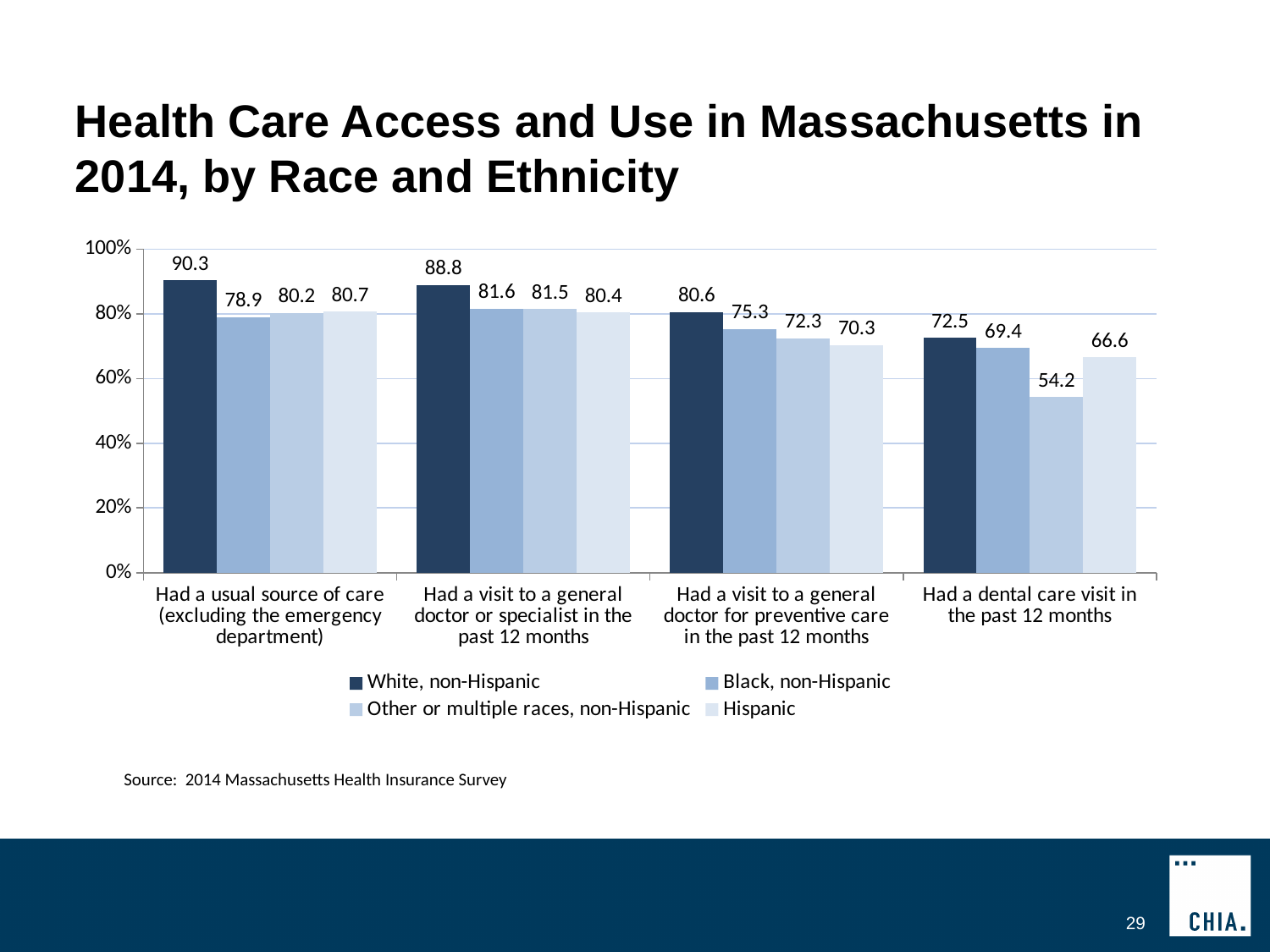

# Health Care Access and Use in Massachusetts in 2014, by Race and Ethnicity

### Chart

| Category | White, non-Hispanic | Black, non-Hispanic | Other or multiple races, non-Hispanic | Hispanic |
|---|---|---|---|---|
| Had a usual source of care (excluding the emergency department) | 90.27505025261917 | 78.8971644249975 | 80.23812529313749 | 80.69982594421846 |
| Had a visit to a general doctor or specialist in the past 12 months | 88.78520383477299 | 81.5705080751233 | 81.46356730287896 | 80.3659237165693 |
| Had a visit to a general doctor for preventive care in the past 12 months | 80.59488648538073 | 75.27521389128435 | 72.34803775013967 | 70.32329356563243 |
| Had a dental care visit in the past 12 months | 72.53928531595186 | 69.36999747831688 | 54.19697065025741 | 66.5596521503957 |
Source:  2014 Massachusetts Health Insurance Survey
29